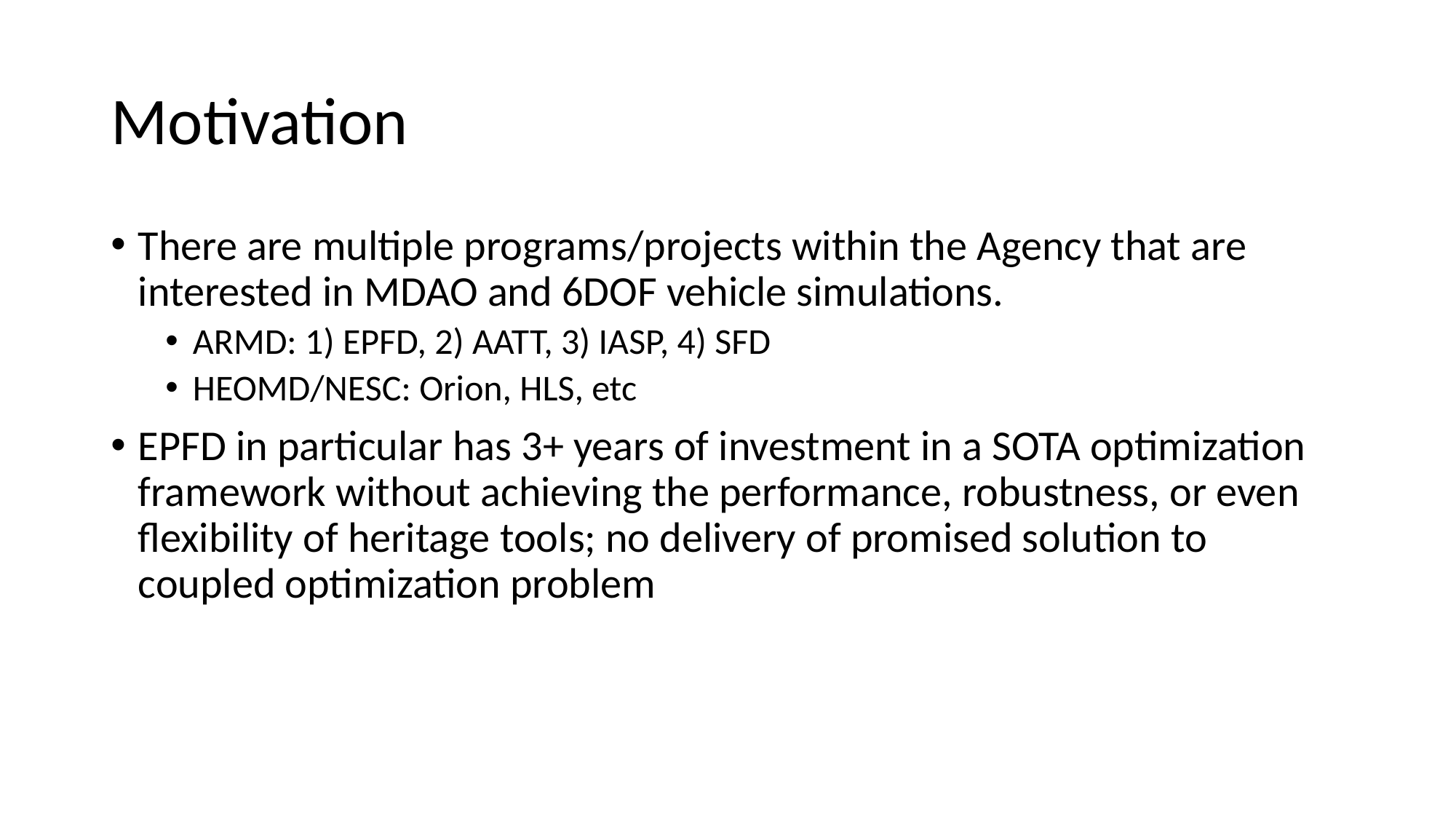

# Motivation
There are multiple programs/projects within the Agency that are interested in MDAO and 6DOF vehicle simulations.
ARMD: 1) EPFD, 2) AATT, 3) IASP, 4) SFD
HEOMD/NESC: Orion, HLS, etc
EPFD in particular has 3+ years of investment in a SOTA optimization framework without achieving the performance, robustness, or even flexibility of heritage tools; no delivery of promised solution to coupled optimization problem